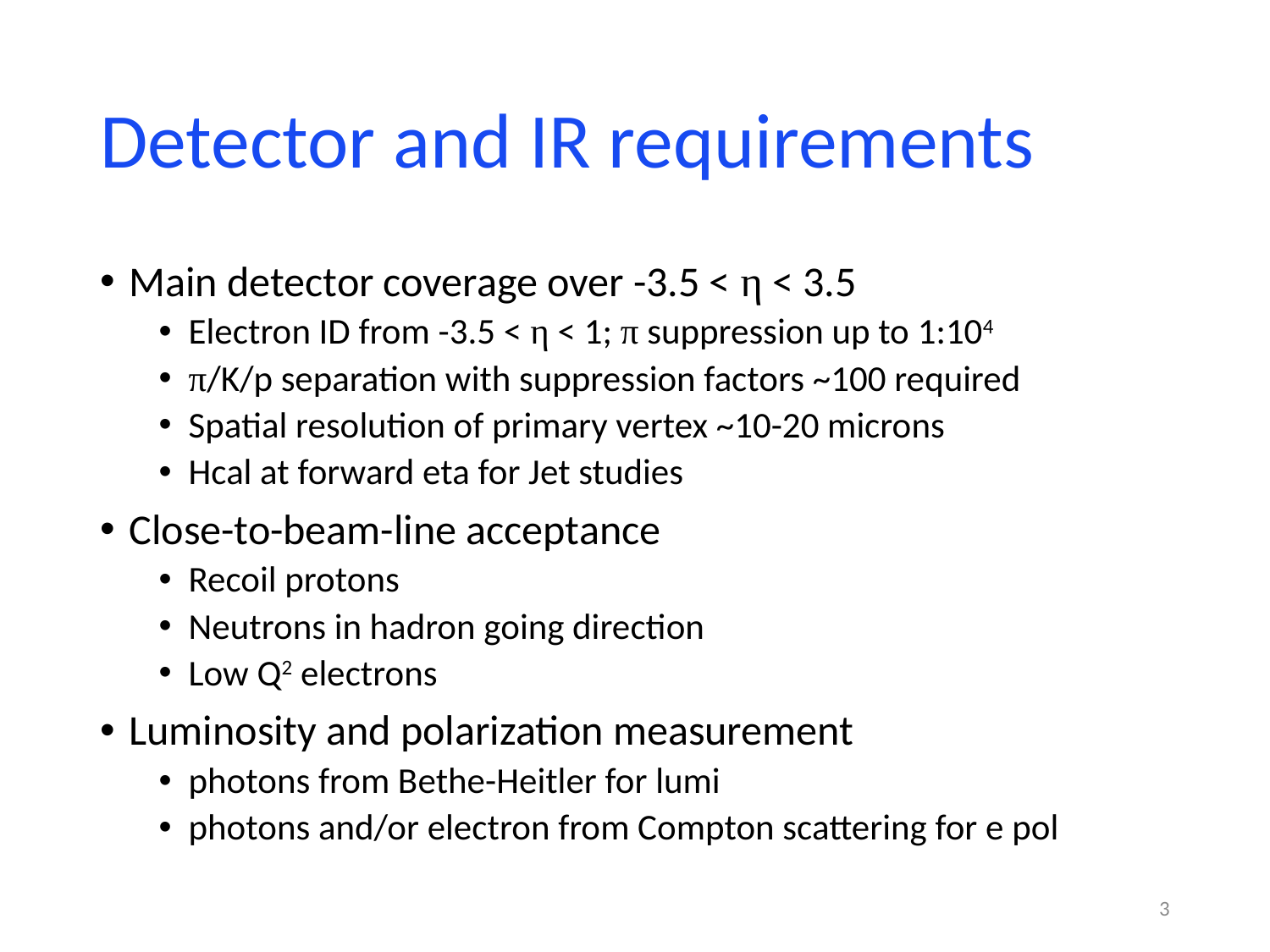

# Detector and IR requirements
Main detector coverage over -3.5 < η < 3.5
Electron ID from -3.5 < η < 1; π suppression up to 1:104
π/K/p separation with suppression factors ~100 required
Spatial resolution of primary vertex ~10-20 microns
Hcal at forward eta for Jet studies
Close-to-beam-line acceptance
Recoil protons
Neutrons in hadron going direction
Low Q2 electrons
Luminosity and polarization measurement
photons from Bethe-Heitler for lumi
photons and/or electron from Compton scattering for e pol
3